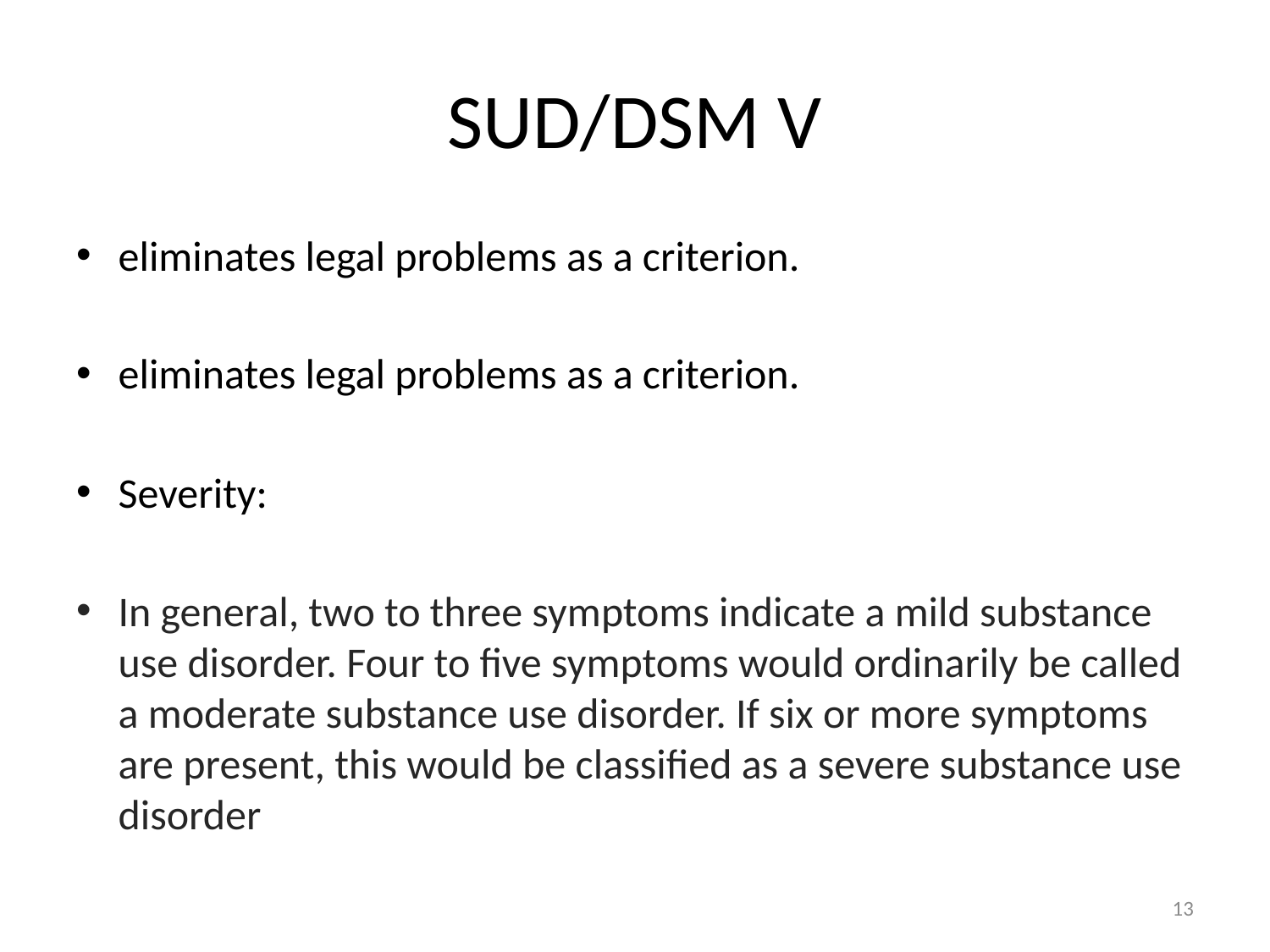

# SUD/DSM V
eliminates legal problems as a criterion.

eliminates legal problems as a criterion.

Severity:

In general, two to three symptoms indicate a mild substance use disorder. Four to five symptoms would ordinarily be called a moderate substance use disorder. If six or more symptoms are present, this would be classified as a severe substance use disorder

13